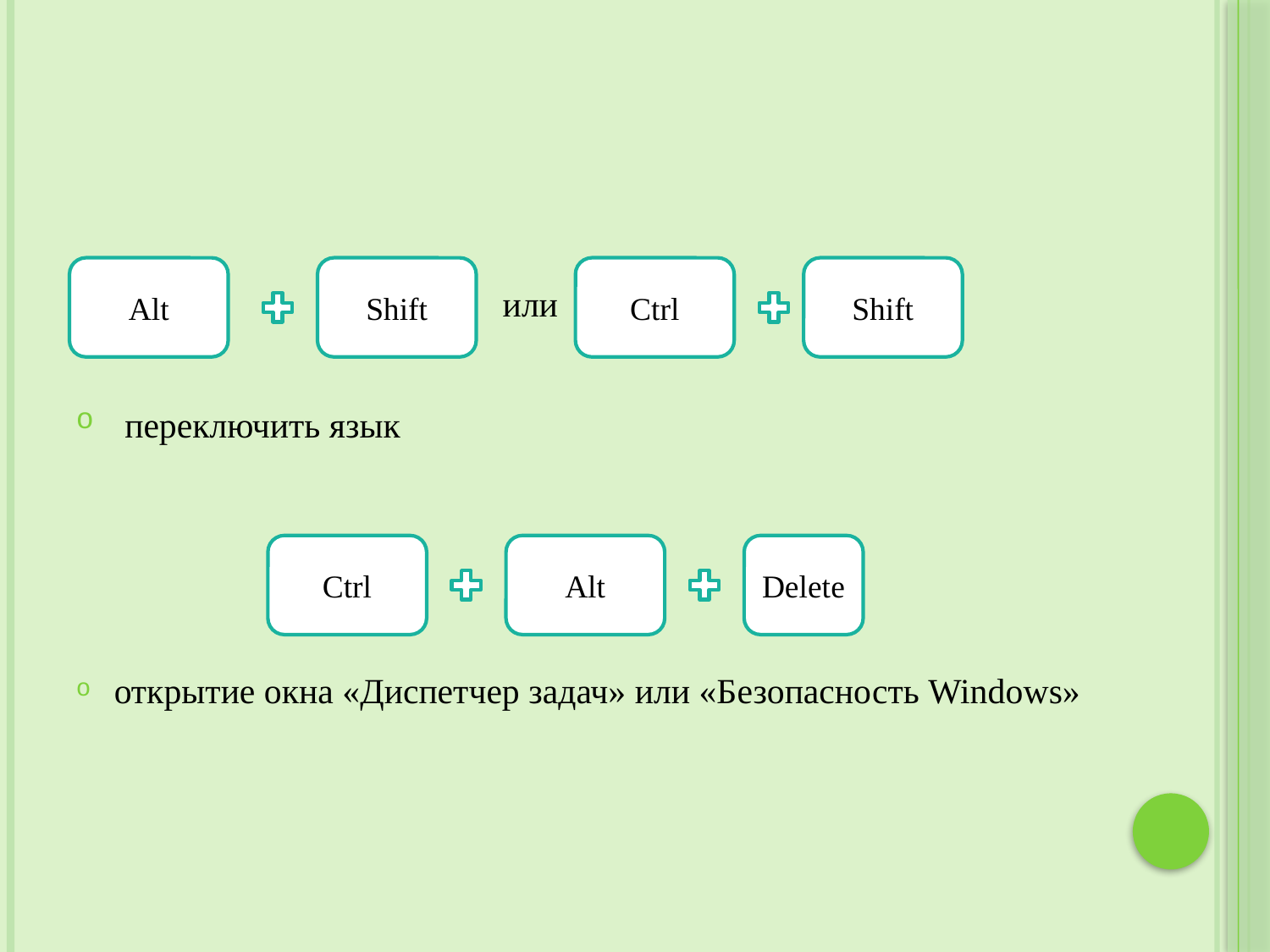

или

 переключить язык

открытие окна «Диспетчер задач» или «Безопасность Windows»

Alt
Shift
Ctrl
Shift

Ctrl
Alt
Delete